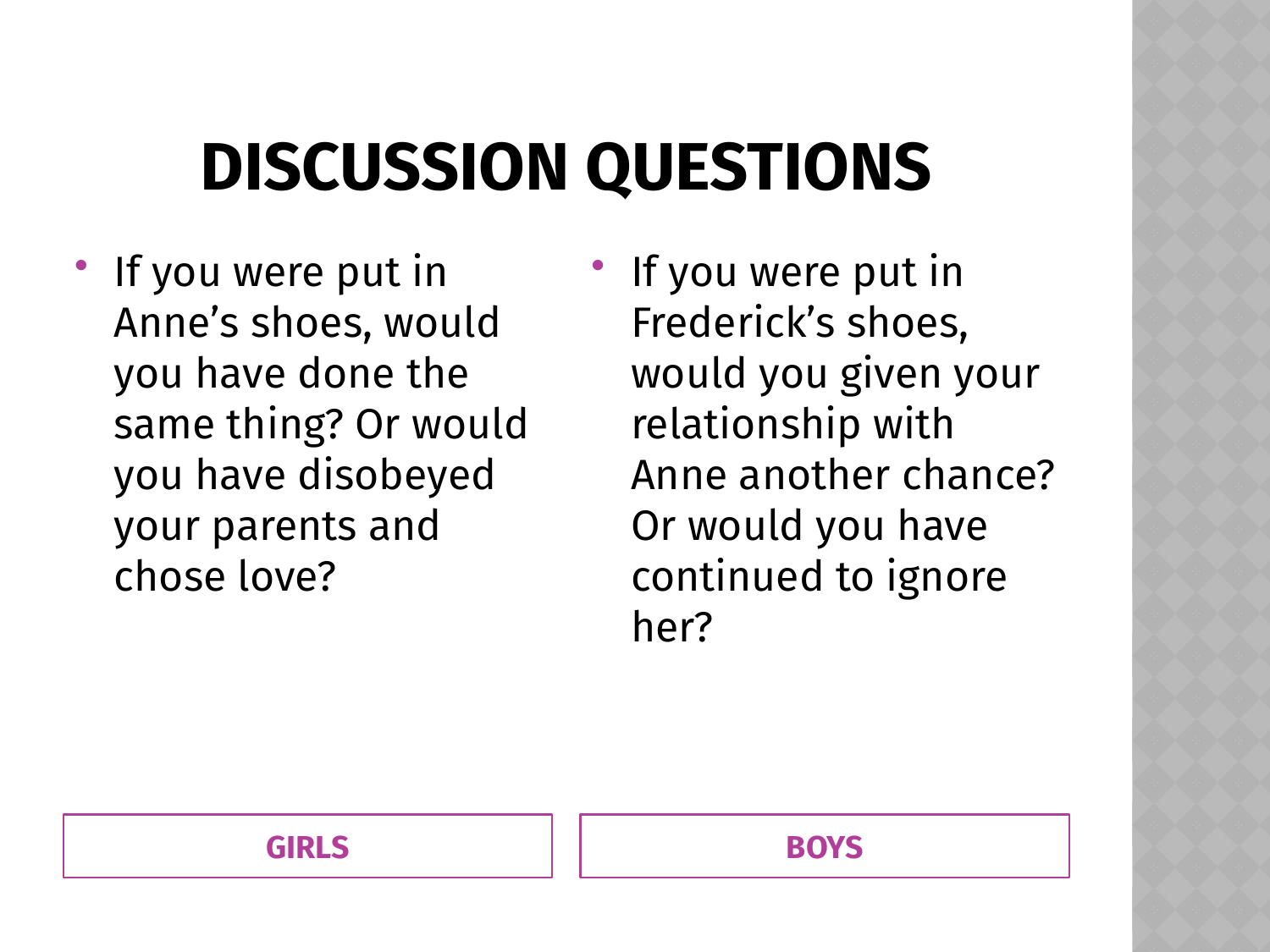

# Discussion questions
If you were put in Anne’s shoes, would you have done the same thing? Or would you have disobeyed your parents and chose love?

If you were put in Frederick’s shoes, would you given your relationship with Anne another chance? Or would you have continued to ignore her?
GIRLS
BOYS